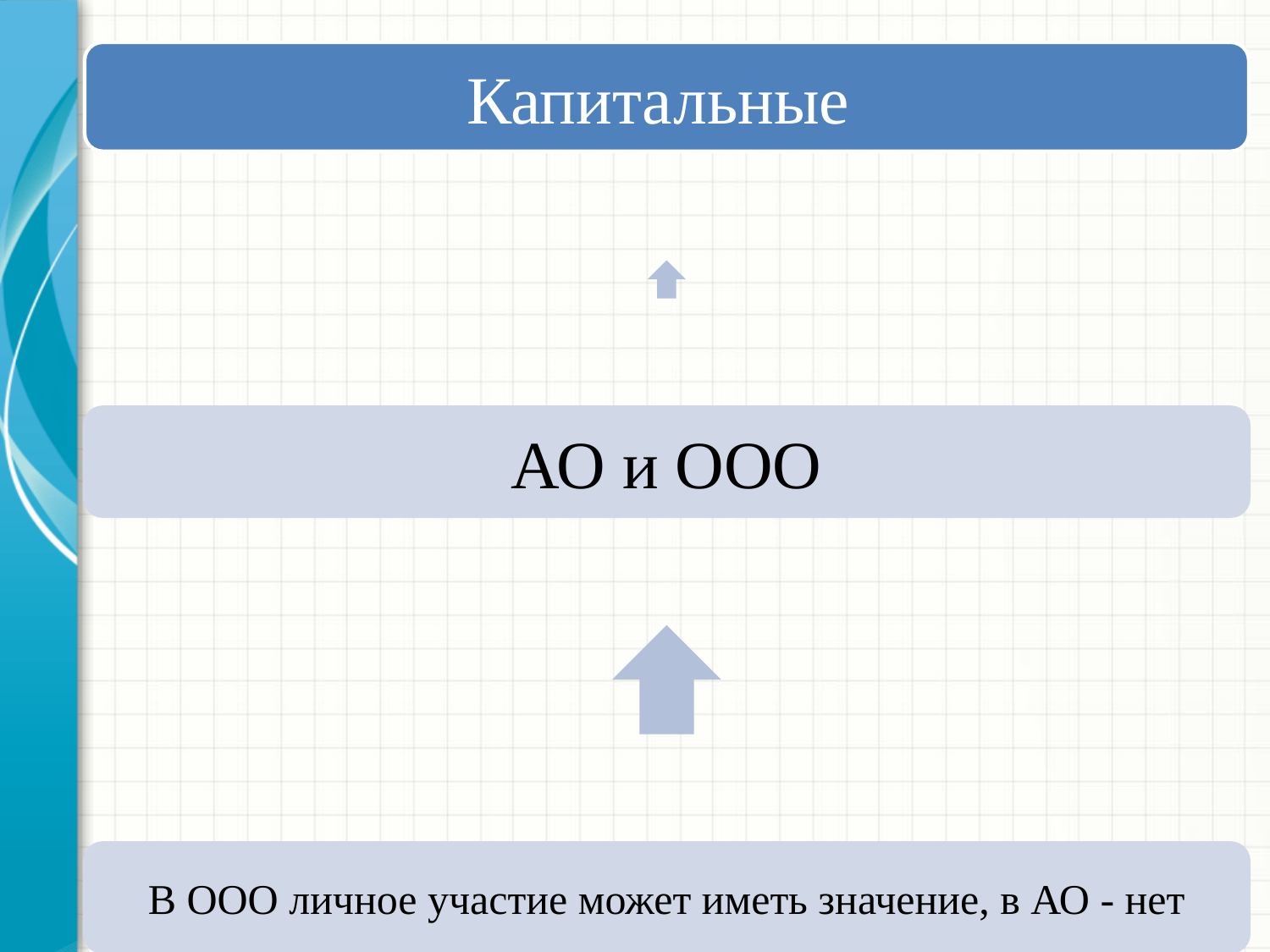

Капитальные
АО и ООО
В ООО личное участие может иметь значение, в АО - нет